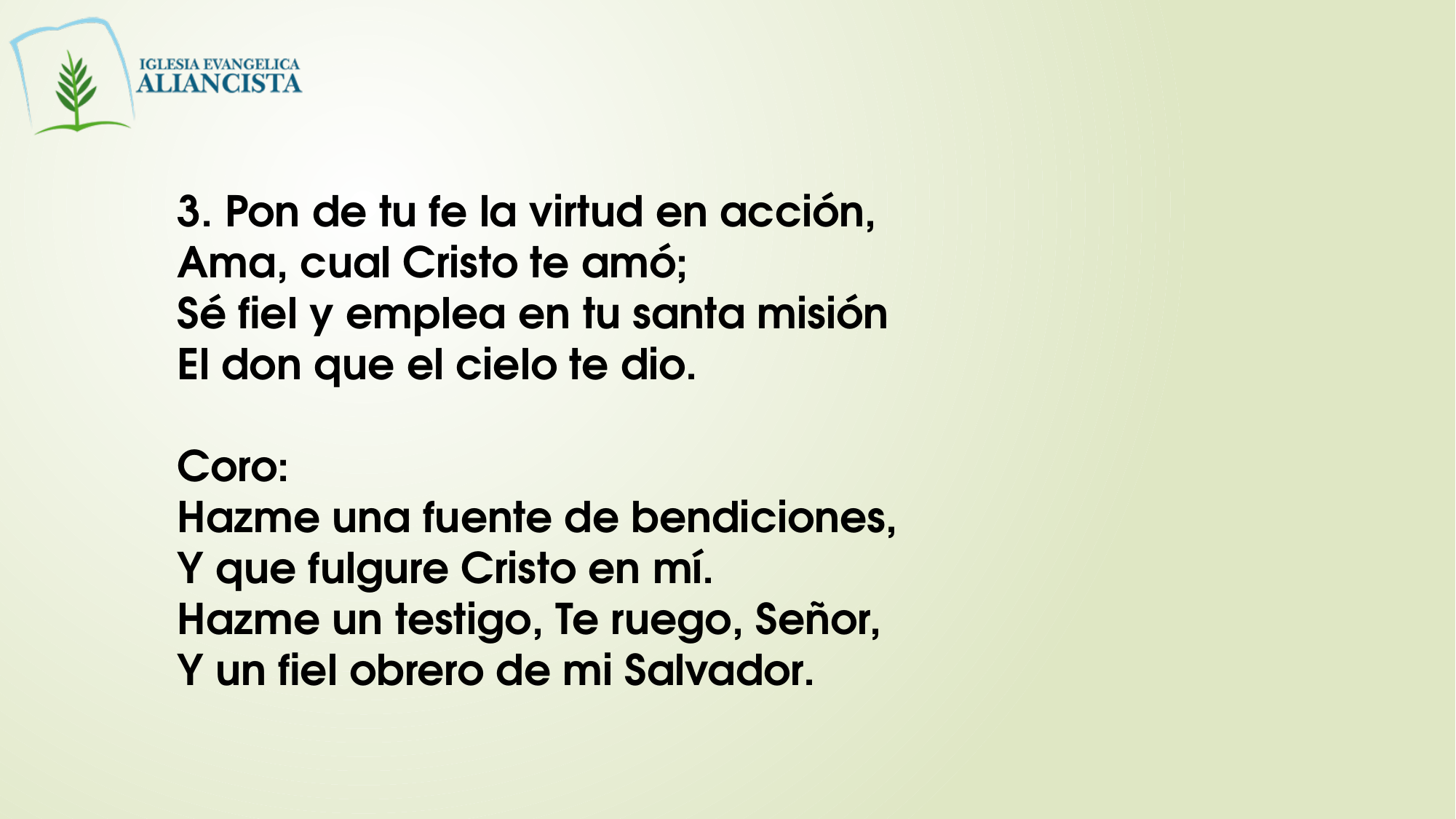

3. Pon de tu fe la virtud en acción,
Ama, cual Cristo te amó;
Sé fiel y emplea en tu santa misión
El don que el cielo te dio.

Coro:
Hazme una fuente de bendiciones,
Y que fulgure Cristo en mí.
Hazme un testigo, Te ruego, Señor,
Y un fiel obrero de mi Salvador.